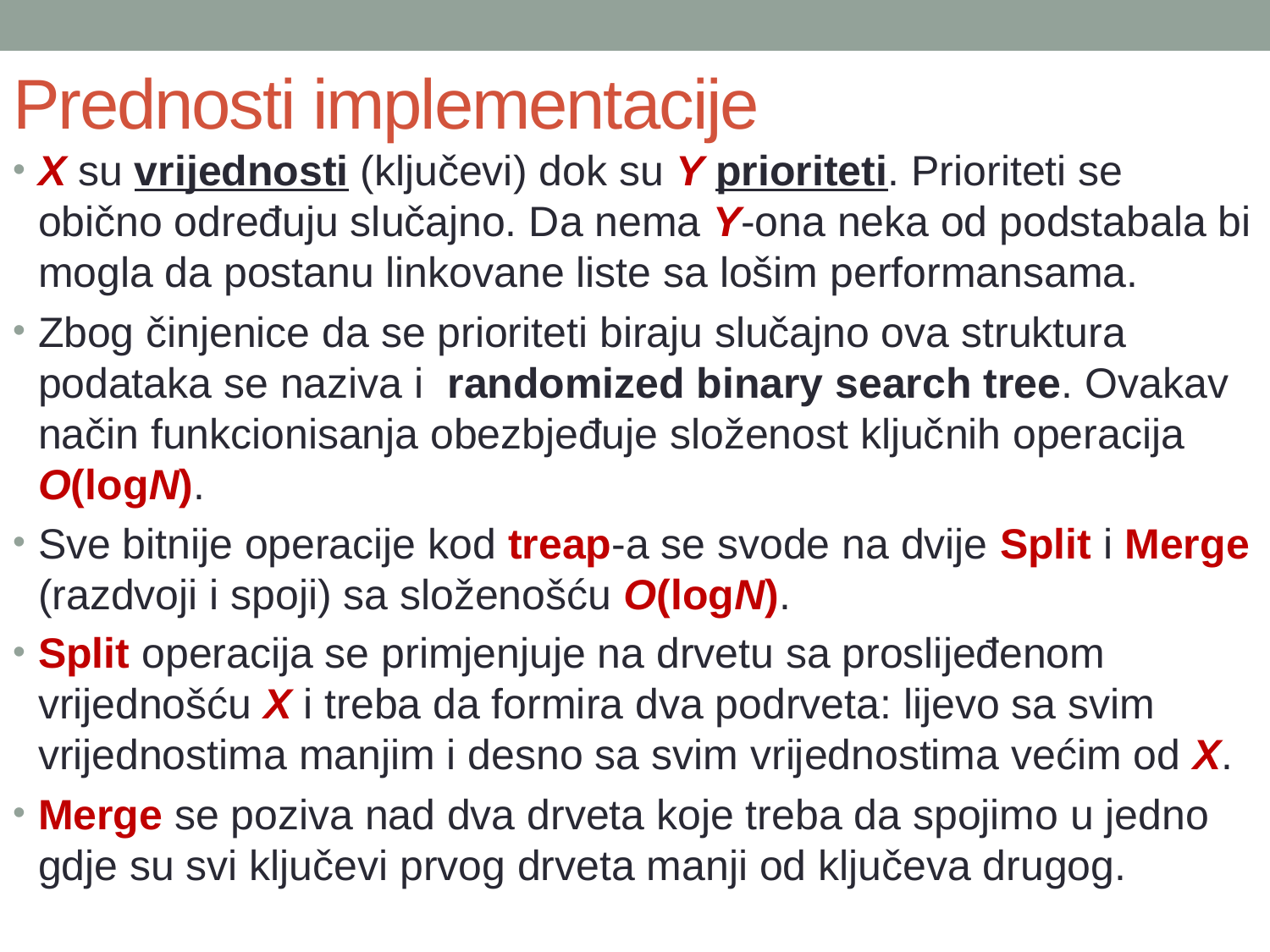

# Prednosti implementacije
X su vrijednosti (ključevi) dok su Y prioriteti. Prioriteti se obično određuju slučajno. Da nema Y-ona neka od podstabala bi mogla da postanu linkovane liste sa lošim performansama.
Zbog činjenice da se prioriteti biraju slučajno ova struktura podataka se naziva i  randomized binary search tree. Ovakav način funkcionisanja obezbjeđuje složenost ključnih operacija O(logN).
Sve bitnije operacije kod treap-a se svode na dvije Split i Merge (razdvoji i spoji) sa složenošću O(logN).
Split operacija se primjenjuje na drvetu sa proslijeđenom vrijednošću X i treba da formira dva podrveta: lijevo sa svim vrijednostima manjim i desno sa svim vrijednostima većim od X.
Merge se poziva nad dva drveta koje treba da spojimo u jedno gdje su svi ključevi prvog drveta manji od ključeva drugog.